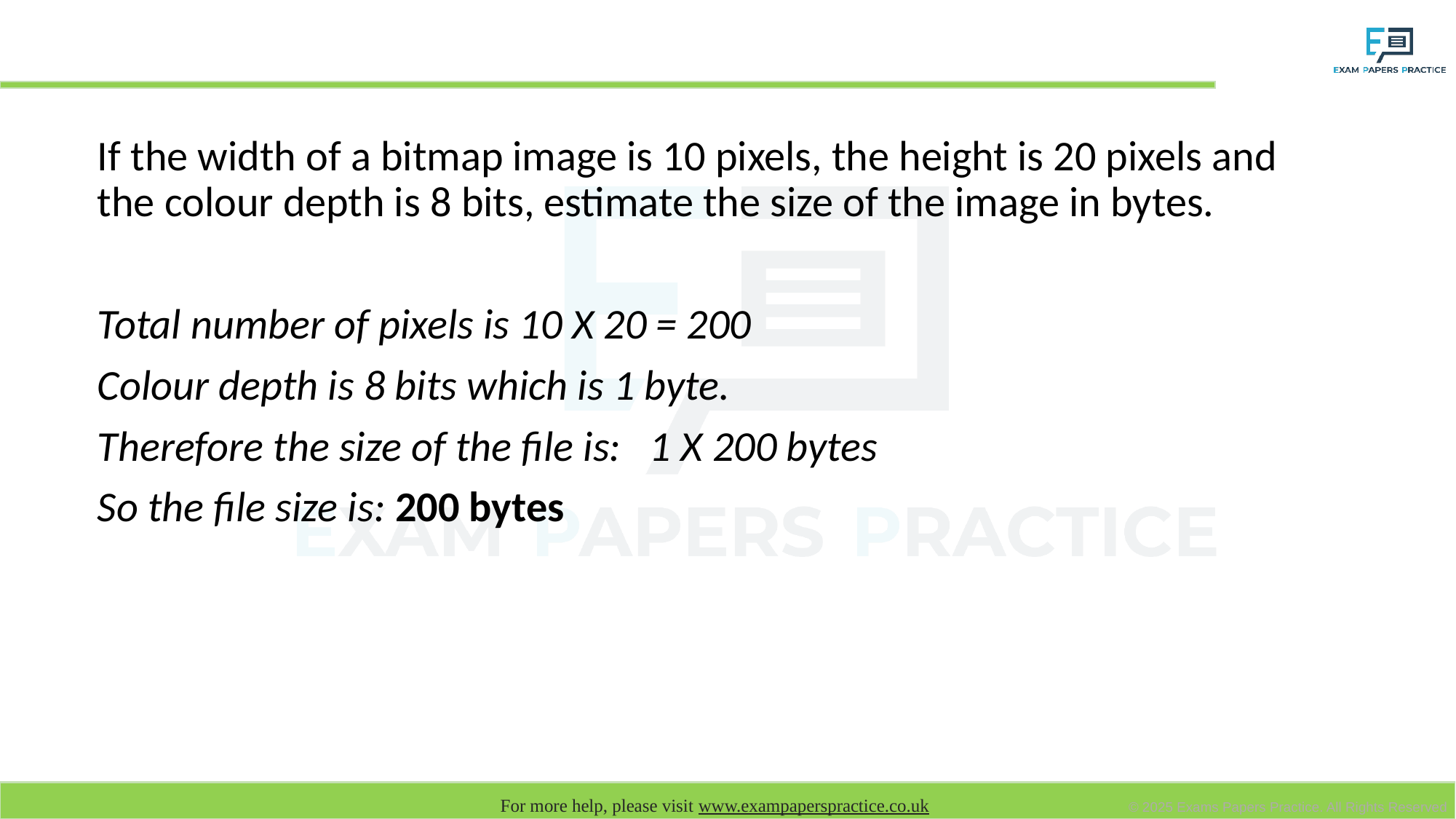

# Worked Example: Calculating file size
If the width of a bitmap image is 10 pixels, the height is 20 pixels and the colour depth is 8 bits, estimate the size of the image in bytes.

Total number of pixels is 10 X 20 = 200
Colour depth is 8 bits which is 1 byte.
Therefore the size of the file is:   1 X 200 bytes
So the file size is: 200 bytes